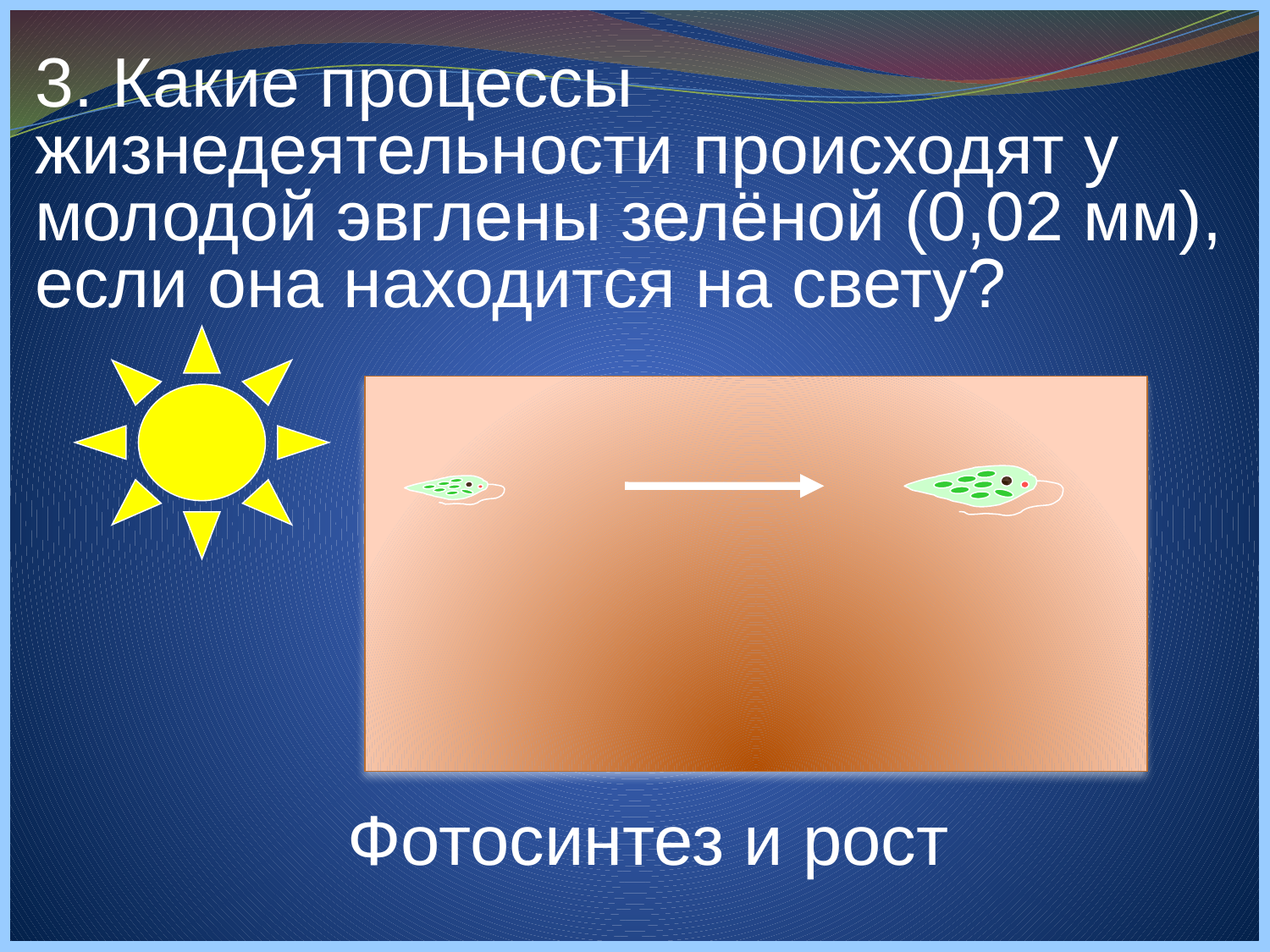

# 3. Какие процессы жизнедеятельности происходят у молодой эвглены зелёной (0,02 мм), если она находится на свету?

Фотосинтез и рост